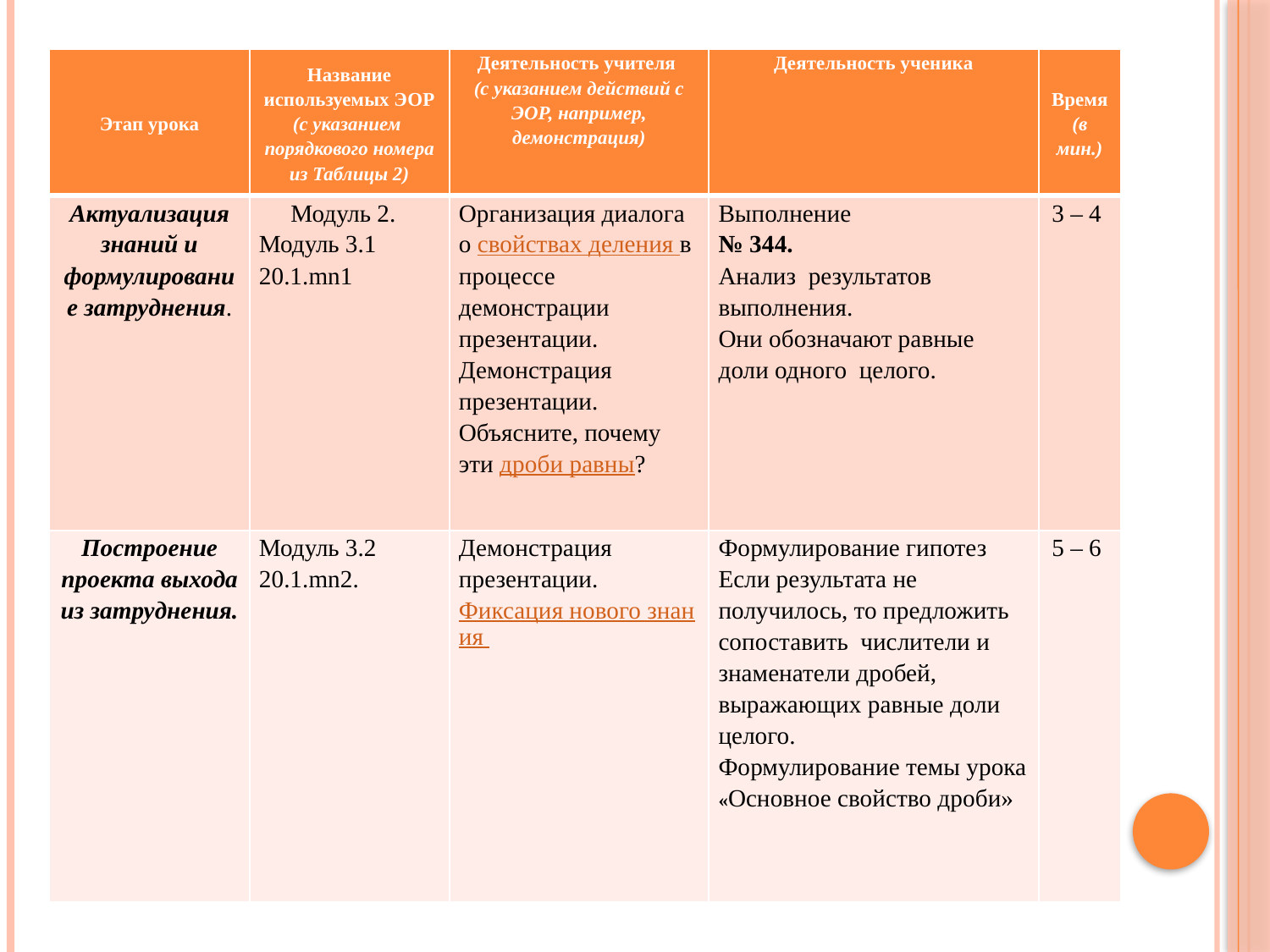

| Этап урока | Название используемых ЭОР (с указанием порядкового номера из Таблицы 2) | Деятельность учителя (с указанием действий с ЭОР, например, демонстрация) | Деятельность ученика | Время (в мин.) |
| --- | --- | --- | --- | --- |
| Актуализация знаний и формулирование затруднения. | Модуль 2. Модуль 3.1 20.1.mn1 | Организация диалога о свойствах деления в процессе демонстрации презентации. Демонстрация презентации. Объясните, почему эти дроби равны? | Выполнение № 344. Анализ результатов выполнения. Они обозначают равные доли одного целого. | 3 – 4 |
| Построение проекта выхода из затруднения. | Модуль 3.2 20.1.mn2. | Демонстрация презентации. Фиксация нового знания | Формулирование гипотез Если результата не получилось, то предложить сопоставить числители и знаменатели дробей, выражающих равные доли целого. Формулирование темы урока «Основное свойство дроби» | 5 – 6 |